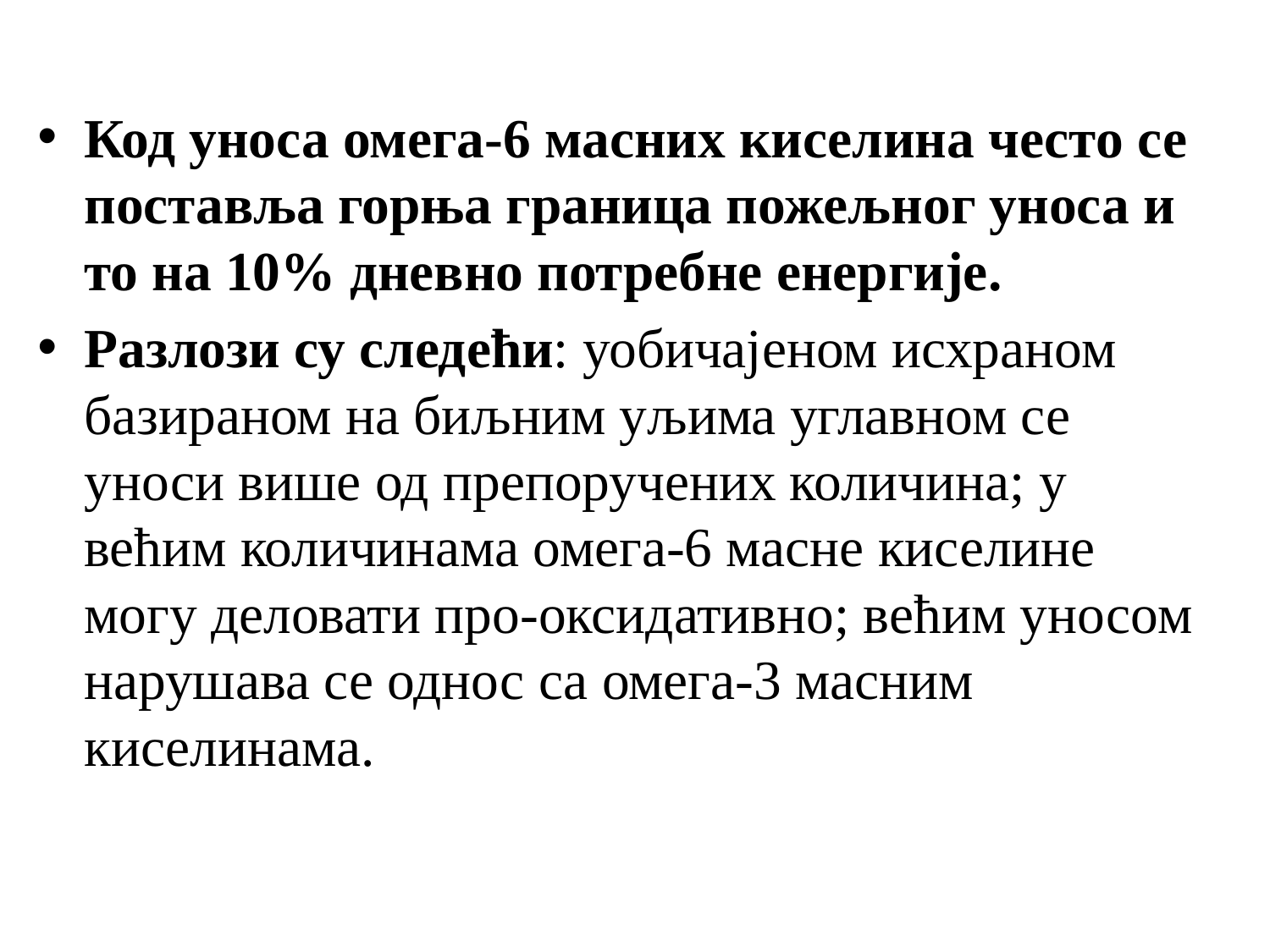

Код уноса омега-6 масних киселина често се поставља горња граница пожељног уноса и то на 10% дневно потребне енергије.
Разлози су следећи: уобичајеном исхраном базираном на биљним уљима углавном се уноси више од препоручених количина; у већим количинама омега-6 масне киселине могу деловати про-оксидативно; већим уносом нарушава се однос са омега-3 масним киселинама.